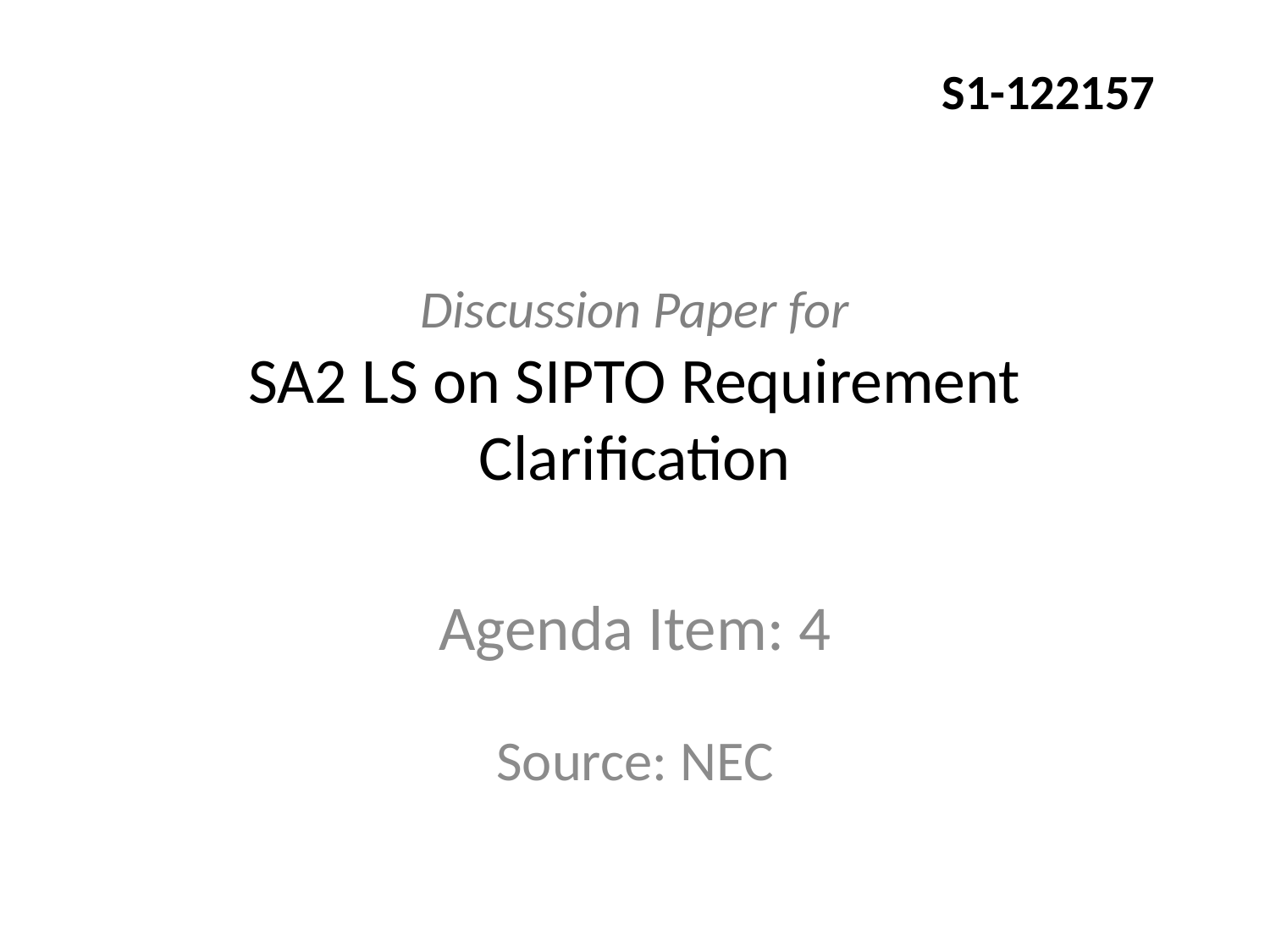

S1-122157
# Discussion Paper for SA2 LS on SIPTO Requirement Clarification
Agenda Item: 4

Source: NEC